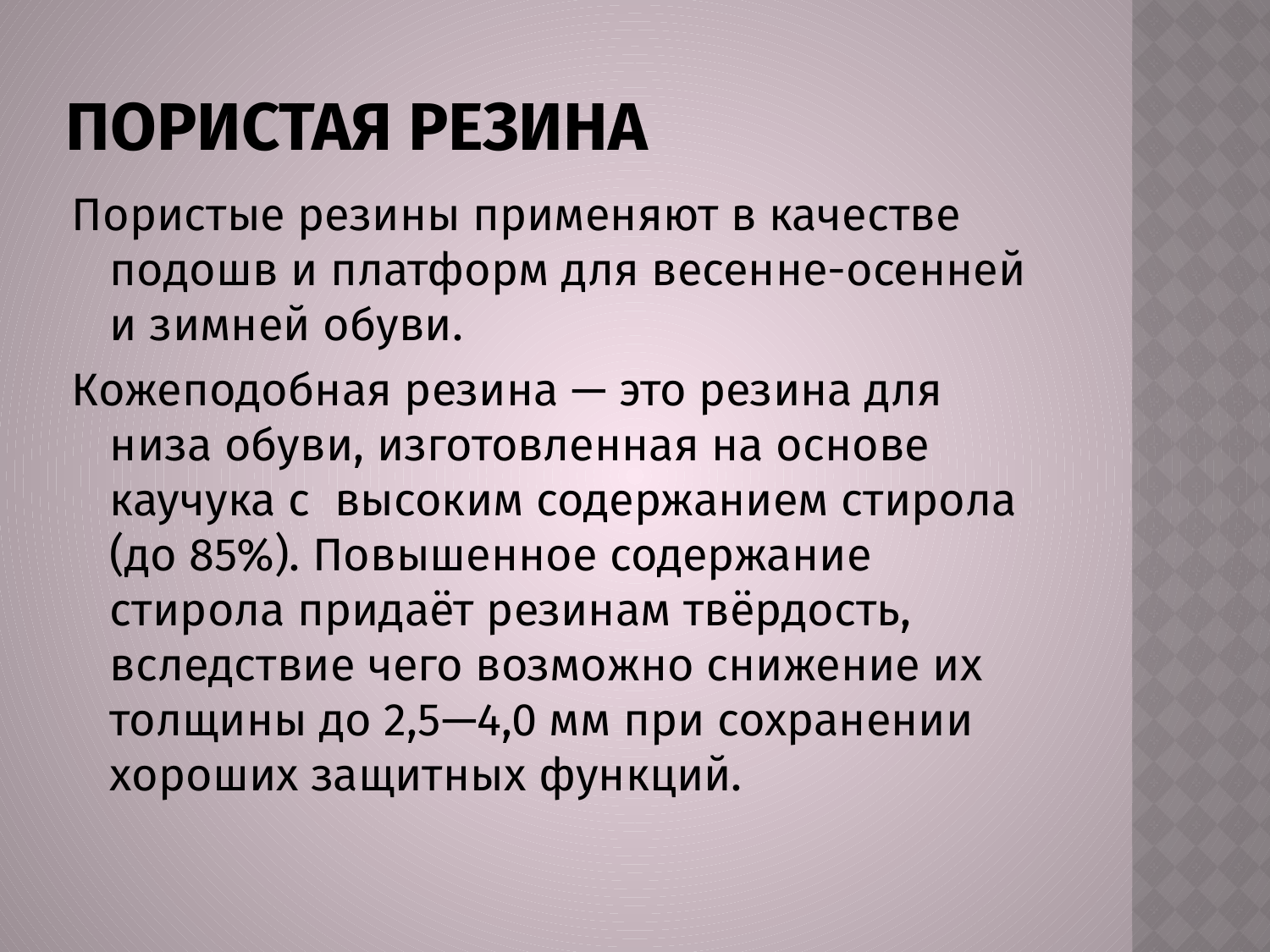

# Пористая резина
Пористые резины применяют в качестве подошв и платформ для весенне-осенней и зимней обуви.
Кожеподобная резина — это резина для низа обуви, изготовленная на основе каучука с  высоким содержанием стирола (до 85%). Повышенное содержание стирола придаёт резинам твёрдость, вследствие чего возможно снижение их толщины до 2,5—4,0 мм при сохранении хороших защитных функций.